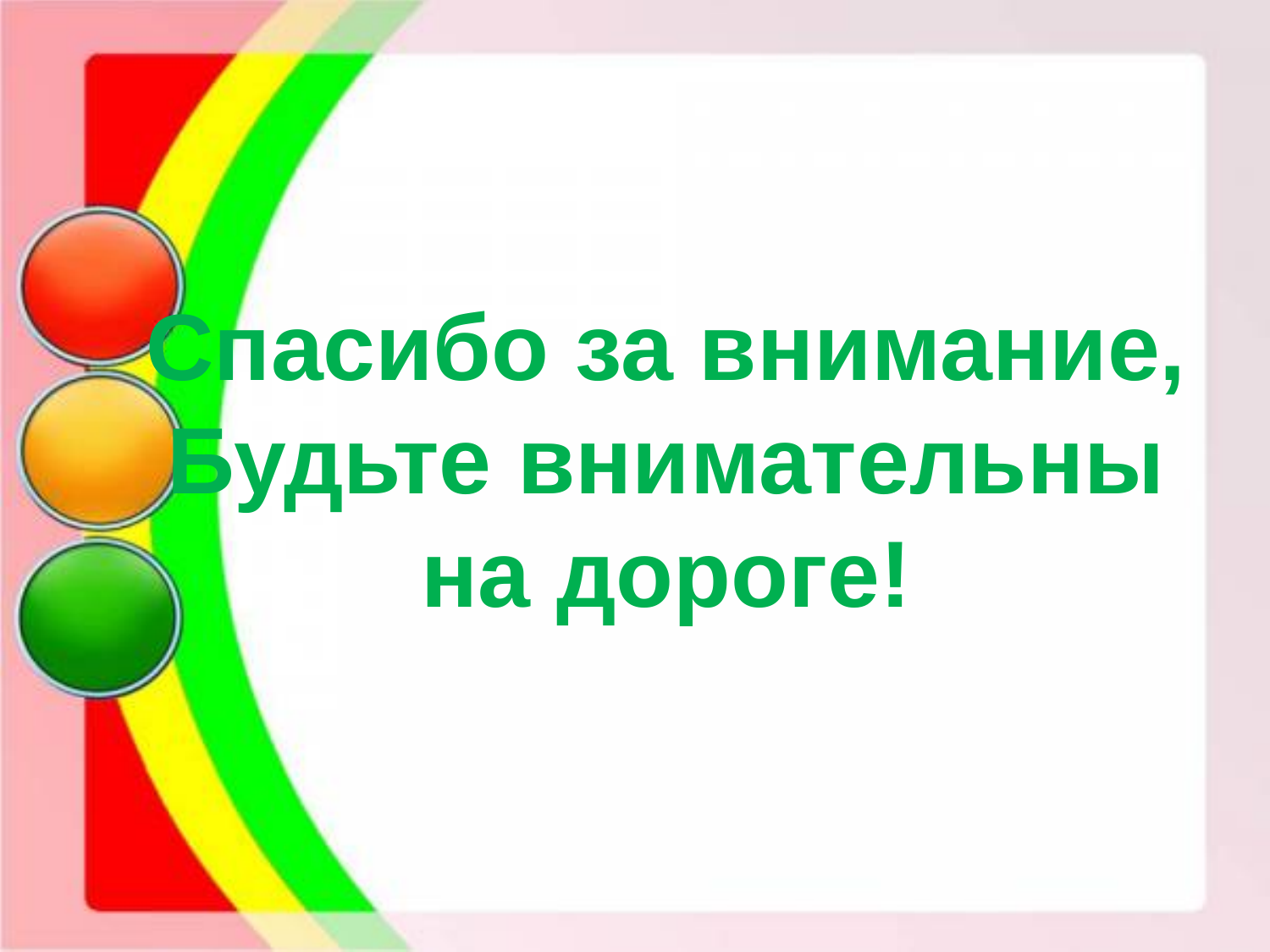

# Спасибо за внимание, Будьте внимательны на дороге!